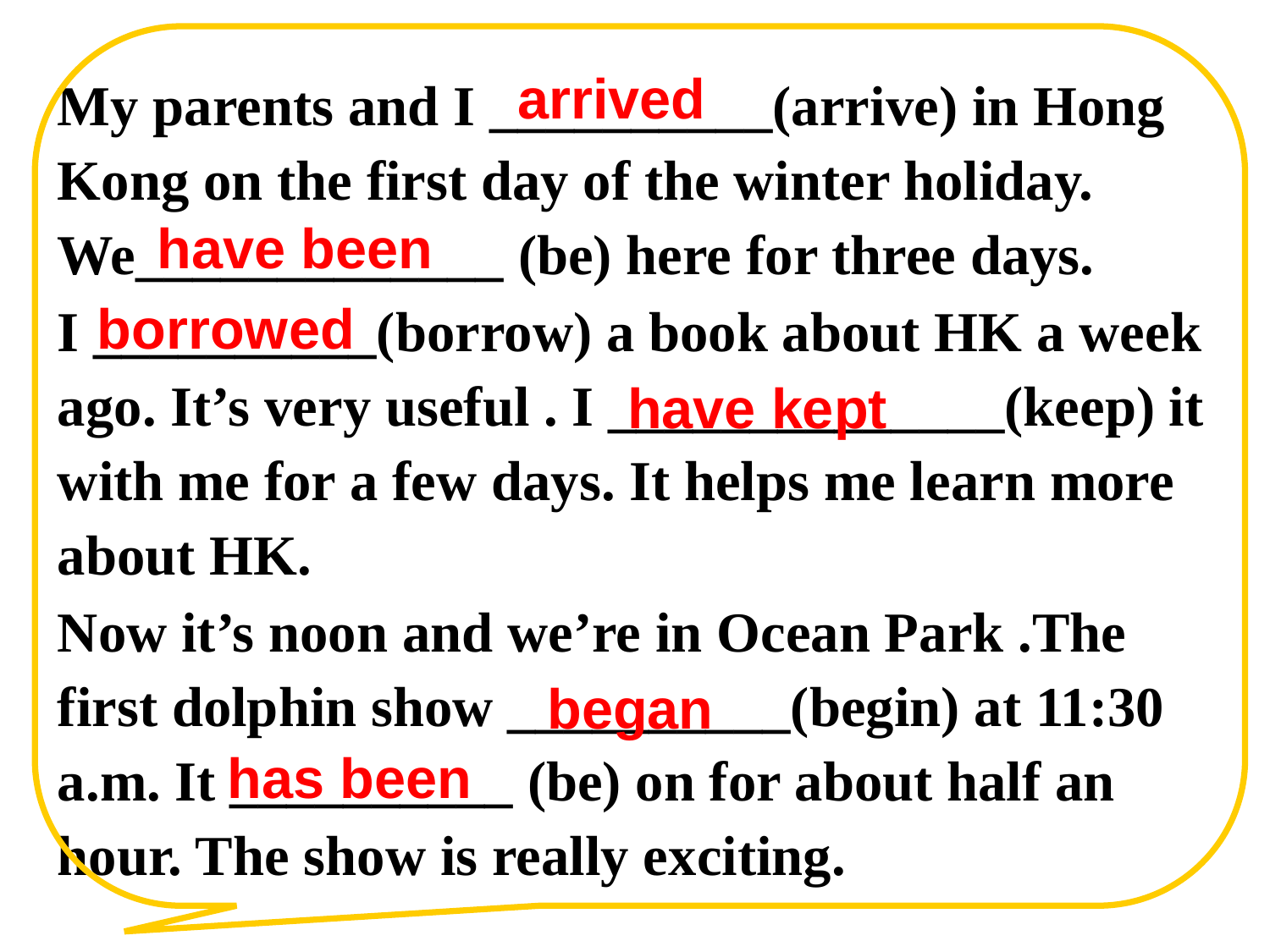

My parents and I __________(arrive) in Hong Kong on the first day of the winter holiday. We_____________ (be) here for three days.
I __________(borrow) a book about HK a week ago. It’s very useful . I ______________(keep) it with me for a few days. It helps me learn more about HK.
Now it’s noon and we’re in Ocean Park .The first dolphin show __________(begin) at 11:30 a.m. It __________ (be) on for about half an hour. The show is really exciting.
arrived
have been
borrowed
have kept
began
has been